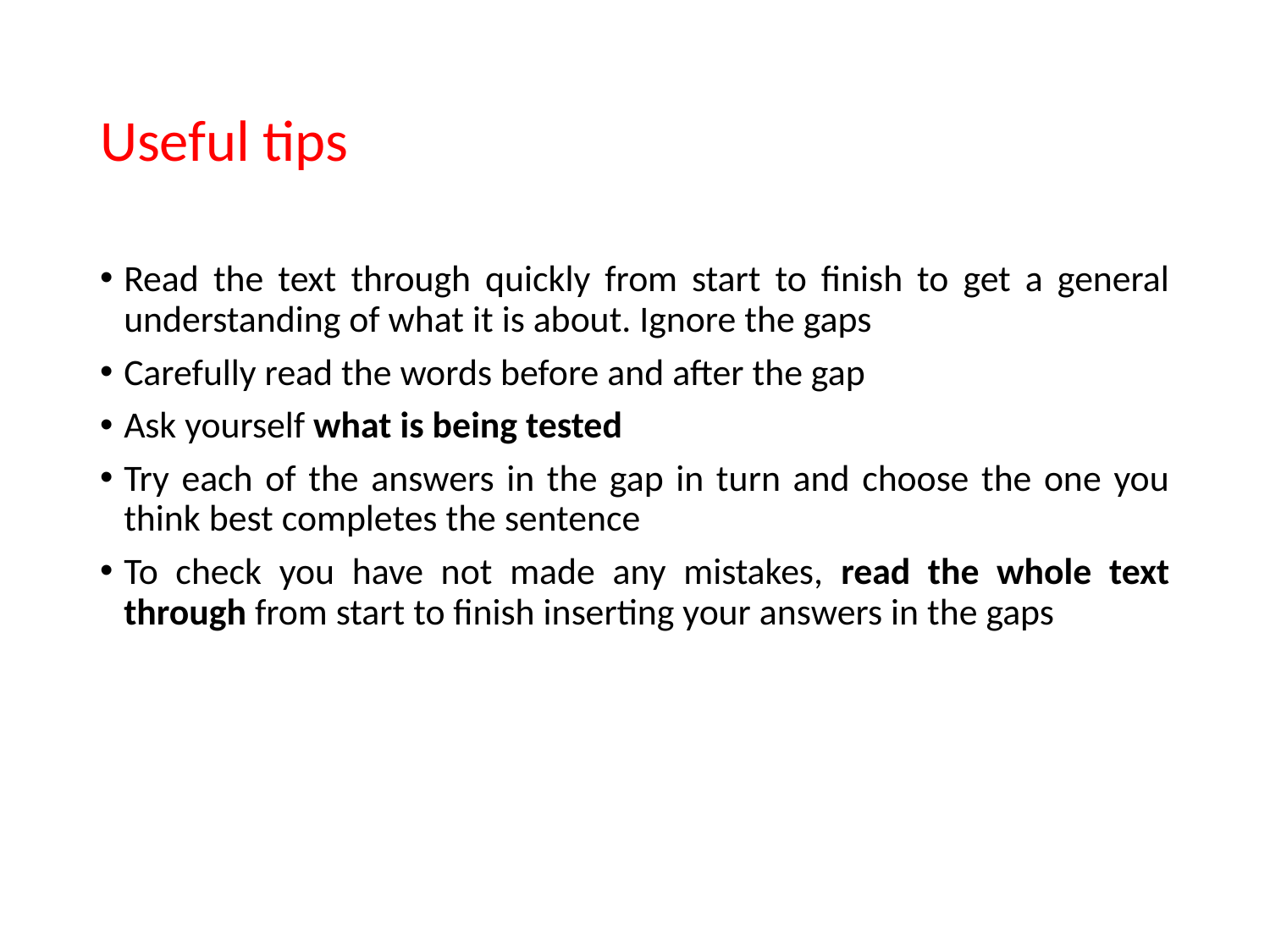

# Useful tips
Read the text through quickly from start to finish to get a general understanding of what it is about. Ignore the gaps
Carefully read the words before and after the gap
Ask yourself what is being tested
Try each of the answers in the gap in turn and choose the one you think best completes the sentence
To check you have not made any mistakes, read the whole text through from start to finish inserting your answers in the gaps